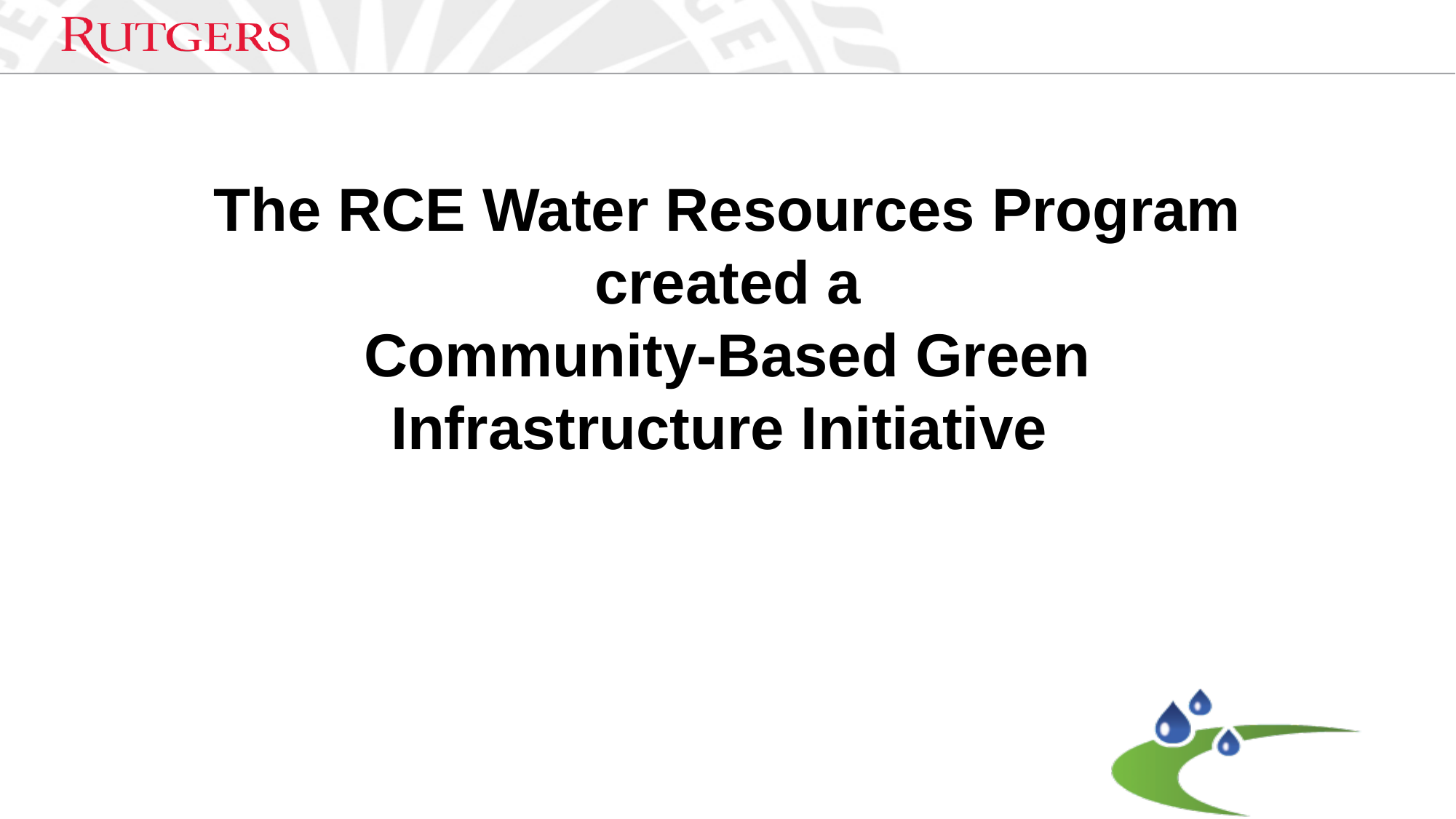

# The RCE Water Resources Program created a Community-Based Green Infrastructure Initiative